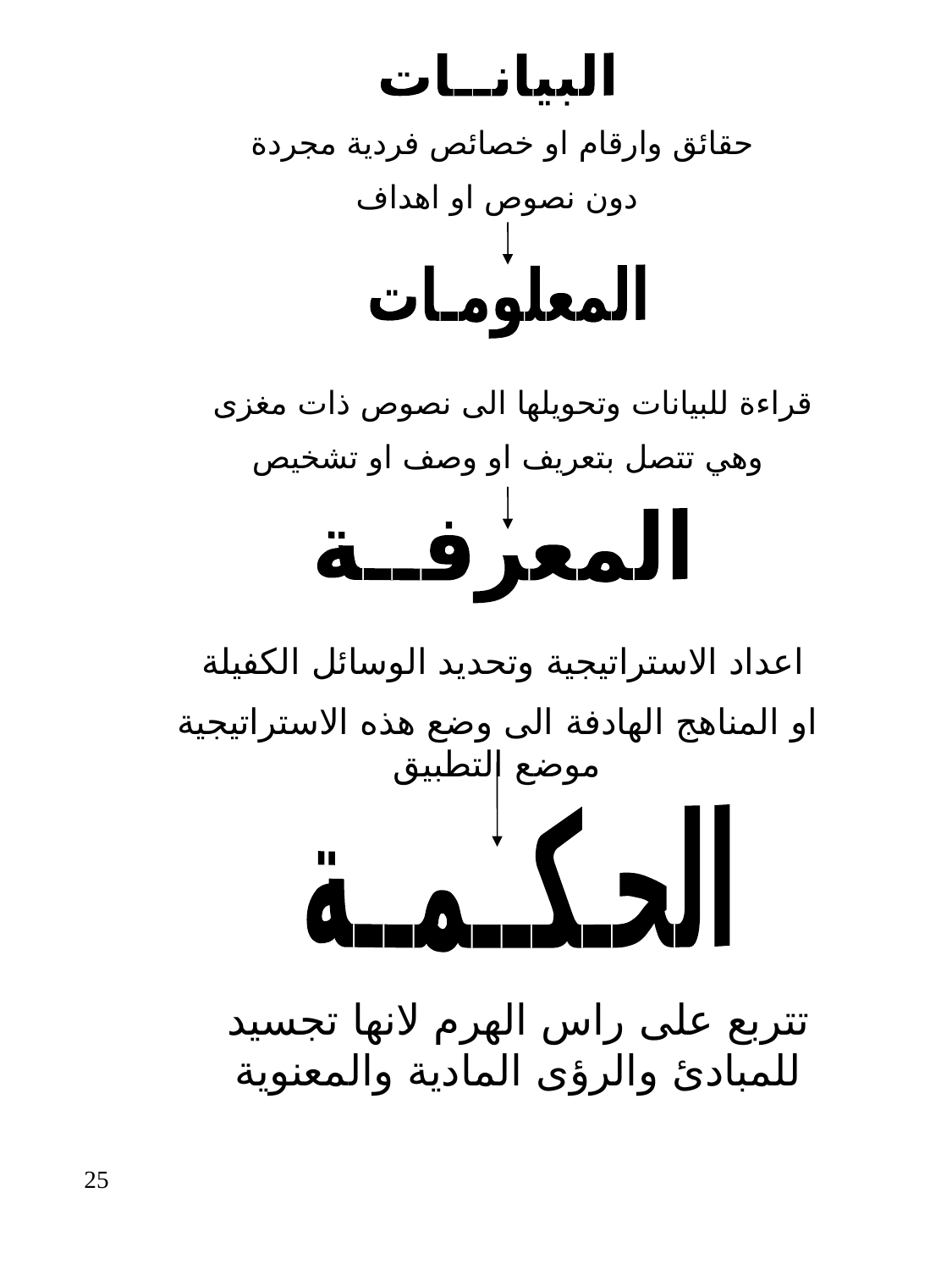

البيانــات
حقائق وارقام او خصائص فردية مجردة
دون نصوص او اهداف

المعلومـات
قراءة للبيانات وتحويلها الى نصوص ذات مغزى
وهي تتصل بتعريف او وصف او تشخيص

المعرفــة
اعداد الاستراتيجية وتحديد الوسائل الكفيلة
او المناهج الهادفة الى وضع هذه الاستراتيجية موضع التطبيق

الحـكــمــة
تتربع على راس الهرم لانها تجسيد للمبادئ والرؤى المادية والمعنوية
25